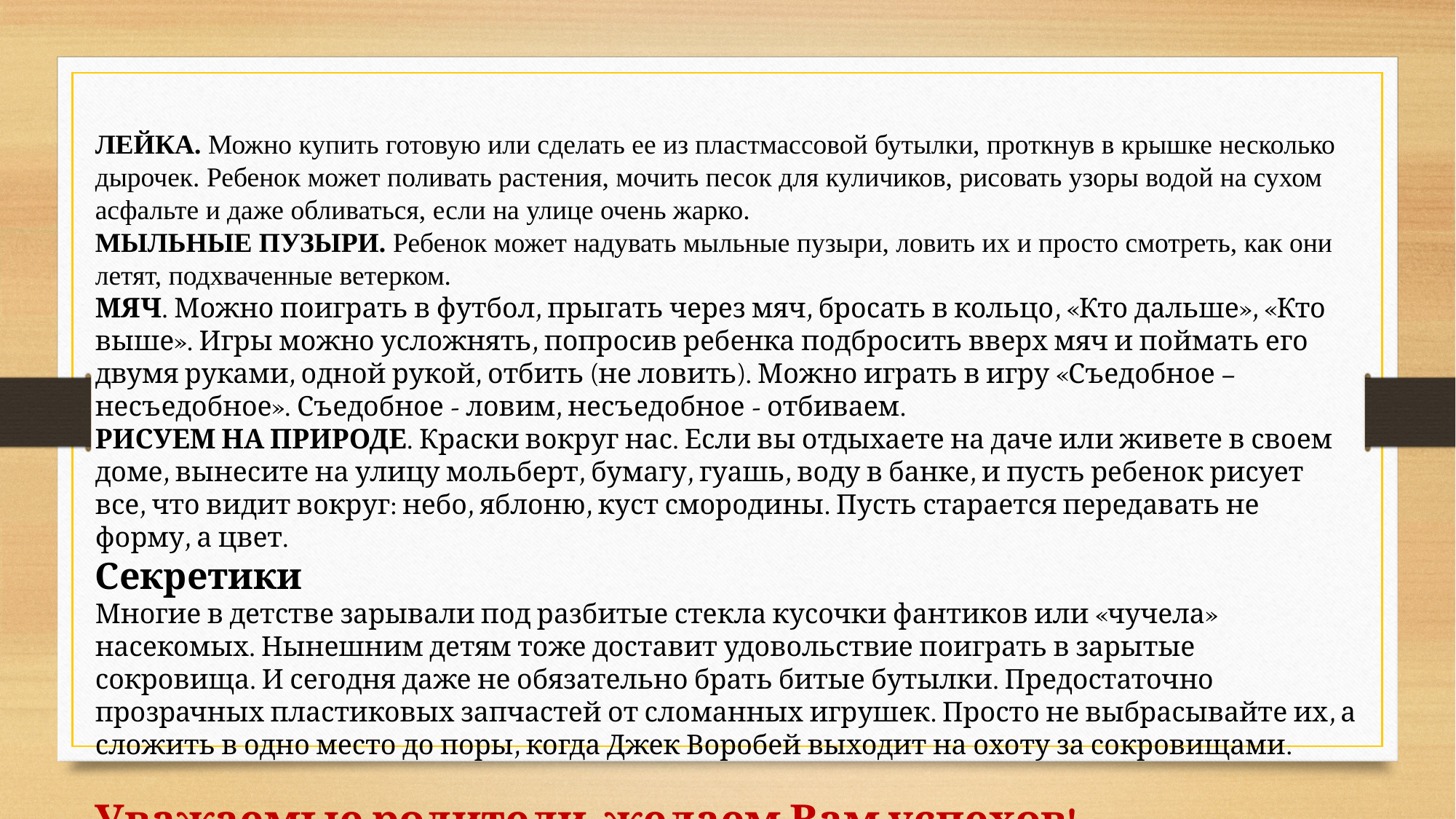

ЛЕЙКА. Можно купить готовую или сделать ее из пластмассовой бутылки, проткнув в крышке несколько дырочек. Ребенок может поливать растения, мочить песок для куличиков, рисовать узоры водой на сухом асфальте и даже обливаться, если на улице очень жарко.
МЫЛЬНЫЕ ПУЗЫРИ. Ребенок может надувать мыльные пузыри, ловить их и просто смотреть, как они летят, подхваченные ветерком.
МЯЧ. Можно поиграть в футбол, прыгать через мяч, бросать в кольцо, «Кто дальше», «Кто выше». Игры можно усложнять, попросив ребенка подбросить вверх мяч и поймать его двумя руками, одной рукой, отбить (не ловить). Можно играть в игру «Съедобное – несъедобное». Съедобное - ловим, несъедобное - отбиваем.
РИСУЕМ НА ПРИРОДЕ. Краски вокруг нас. Если вы отдыхаете на даче или живете в своем доме, вынесите на улицу мольберт, бумагу, гуашь, воду в банке, и пусть ребенок рисует все, что видит вокруг: небо, яблоню, куст смородины. Пусть старается передавать не форму, а цвет.
Секретики
Многие в детстве зарывали под разбитые стекла кусочки фантиков или «чучела» насекомых. Нынешним детям тоже доставит удовольствие поиграть в зарытые сокровища. И сегодня даже не обязательно брать битые бутылки. Предостаточно прозрачных пластиковых запчастей от сломанных игрушек. Просто не выбрасывайте их, а сложить в одно место до поры, когда Джек Воробей выходит на охоту за сокровищами.
Уважаемые родители, желаем Вам успехов!